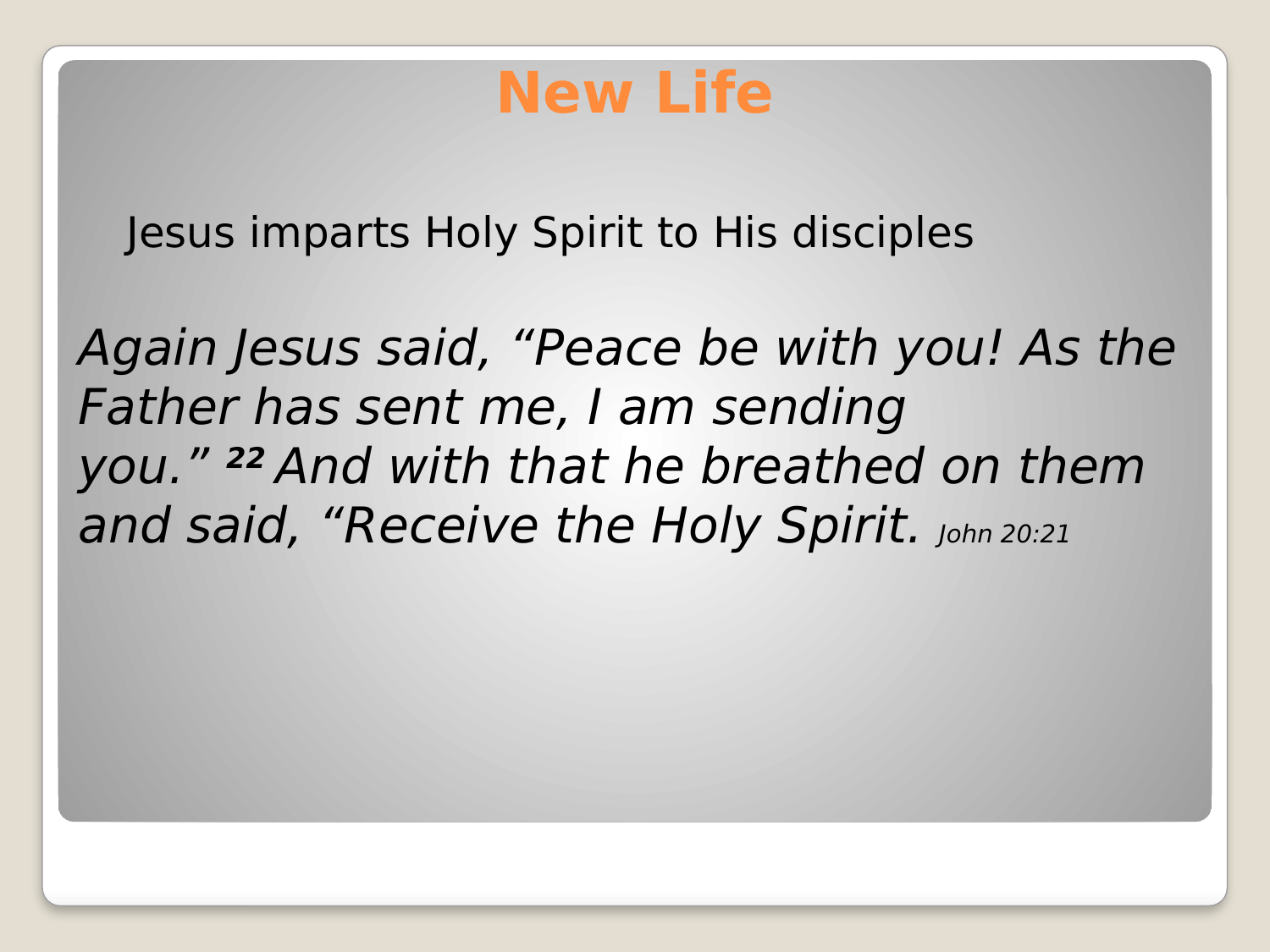

# New Life

Jesus imparts Holy Spirit to His disciples

Again Jesus said, “Peace be with you! As the Father has sent me, I am sending you.” 22 And with that he breathed on them and said, “Receive the Holy Spirit. John 20:21